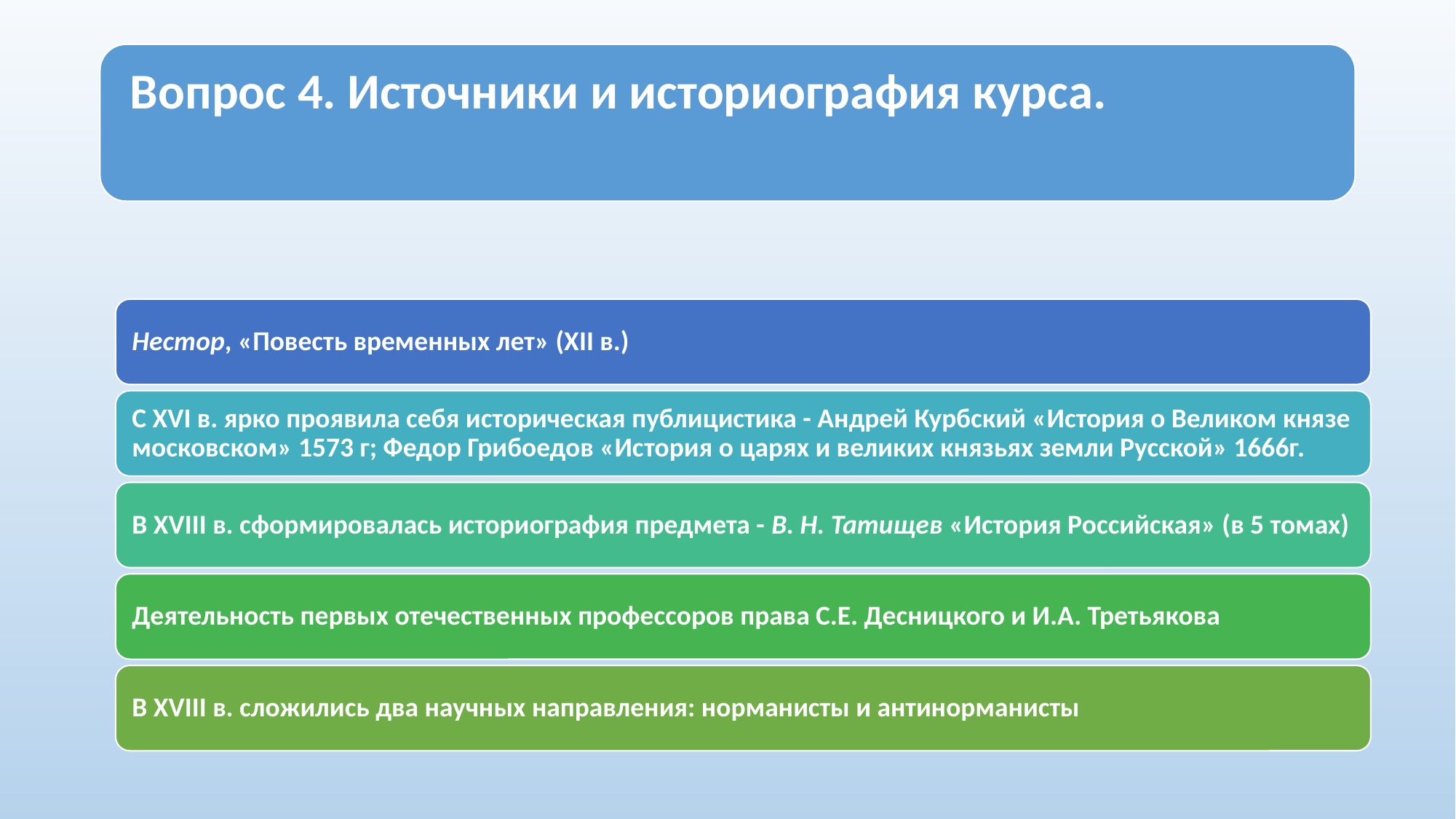

Вопрос 4. Источники и историография курса.
Нестор, «Повесть временных лет» (XII в.)
С XVI в. ярко проявила себя историческая публицистика - Андрей Курбский «История о Великом князе московском» 1573 г; Федор Грибоедов «Ис­то­рия о ца­рях и ве­ли­ких князь­ях зем­ли Рус­ской» 1666г.
В XVIII в. сформировалась историография предмета - В. Н. Татищев «История Российская» (в 5 томах)
Деятельность первых отечественных профессоров права С.Е. Десницкого и И.А. Третьякова
В XVIII в. сложились два научных направления: норманисты и антинорманисты